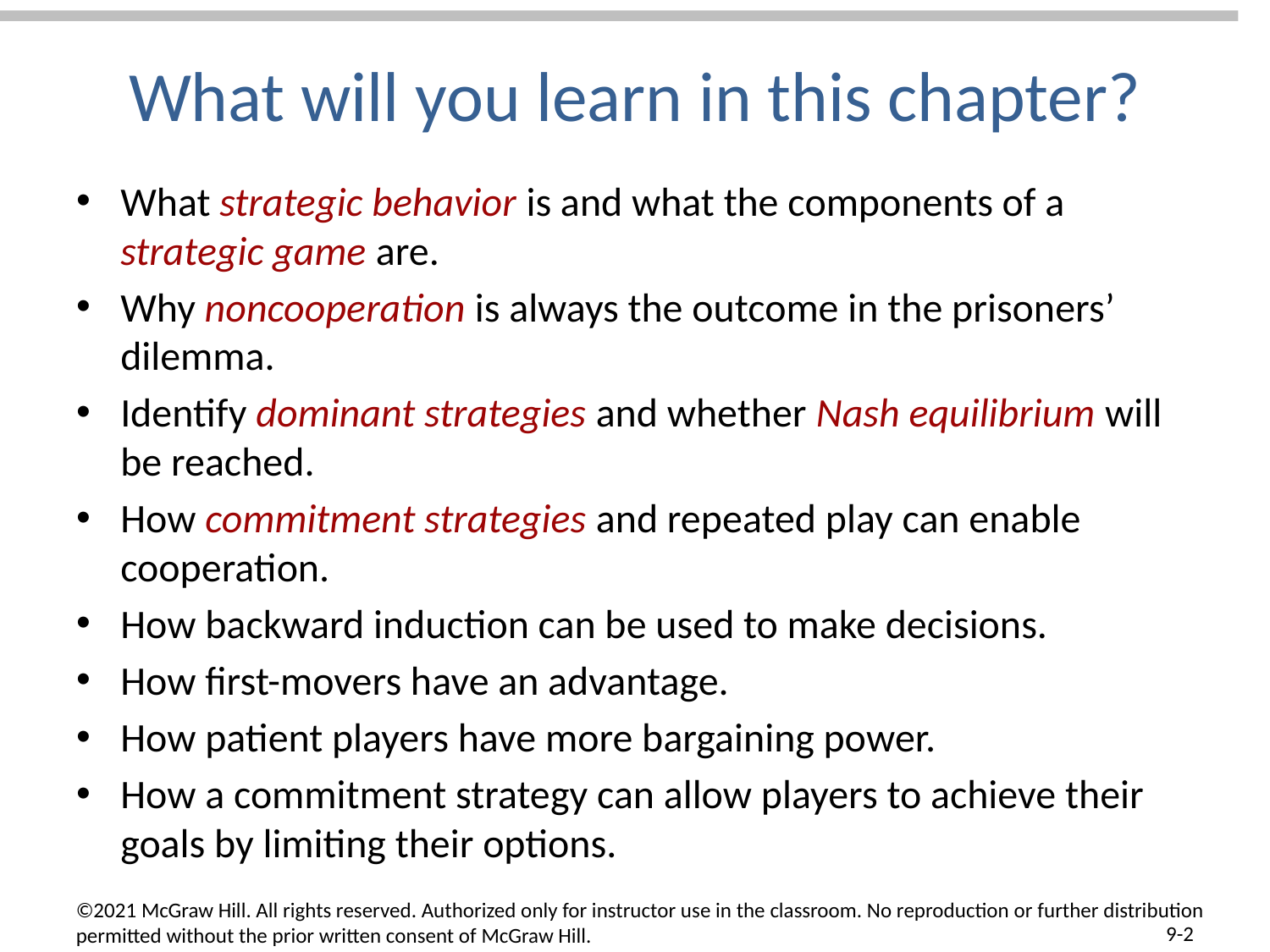

# What will you learn in this chapter?
What strategic behavior is and what the components of a strategic game are.
Why noncooperation is always the outcome in the prisoners’ dilemma.
Identify dominant strategies and whether Nash equilibrium will be reached.
How commitment strategies and repeated play can enable cooperation.
How backward induction can be used to make decisions.
How first-movers have an advantage.
How patient players have more bargaining power.
How a commitment strategy can allow players to achieve their goals by limiting their options.